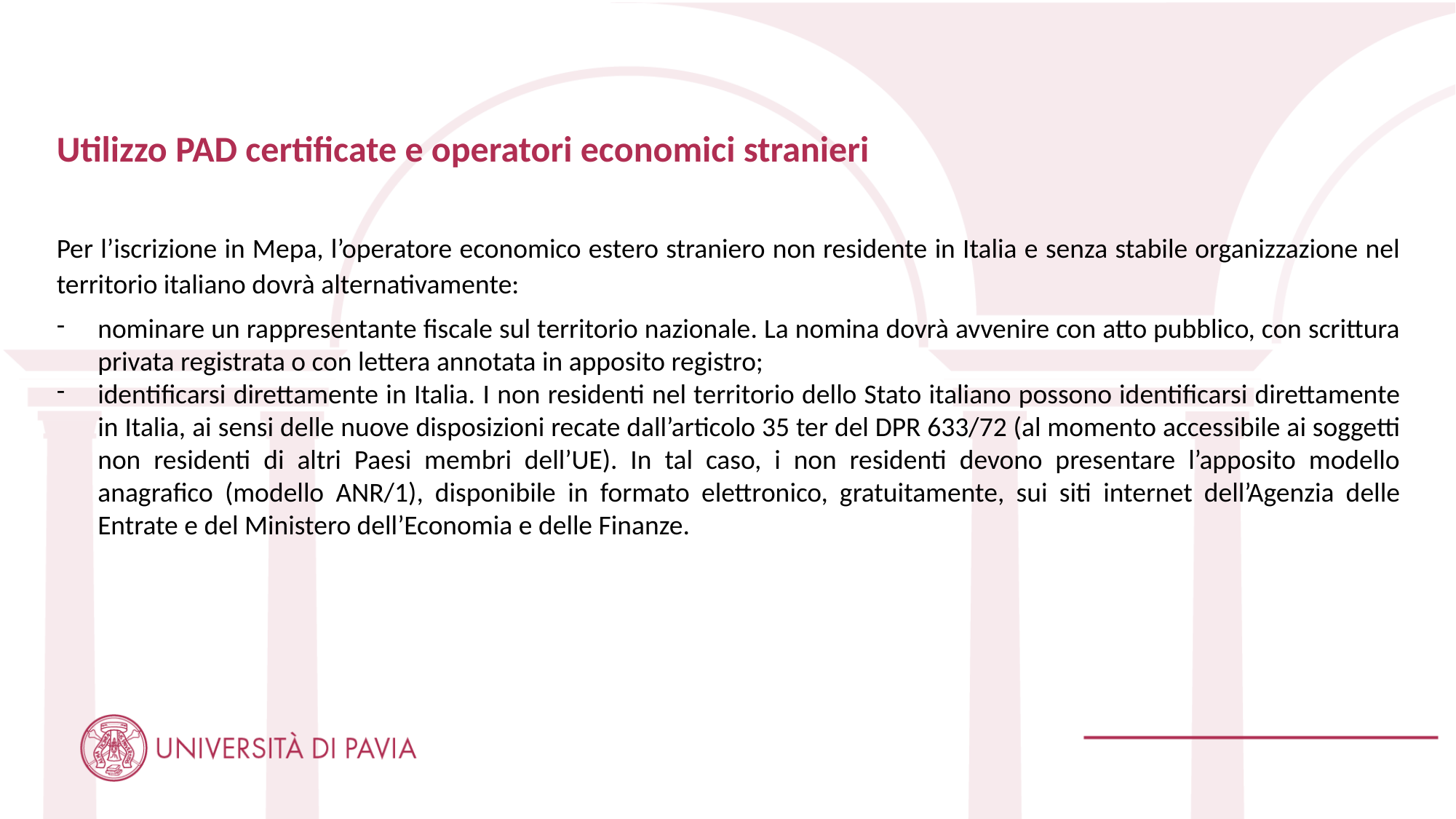

Utilizzo PAD certificate e operatori economici stranieri

Per l’iscrizione in Mepa, l’operatore economico estero straniero non residente in Italia e senza stabile organizzazione nel territorio italiano dovrà alternativamente:
nominare un rappresentante fiscale sul territorio nazionale. La nomina dovrà avvenire con atto pubblico, con scrittura privata registrata o con lettera annotata in apposito registro;
identificarsi direttamente in Italia. I non residenti nel territorio dello Stato italiano possono identificarsi direttamente in Italia, ai sensi delle nuove disposizioni recate dall’articolo 35 ter del DPR 633/72 (al momento accessibile ai soggetti non residenti di altri Paesi membri dell’UE). In tal caso, i non residenti devono presentare l’apposito modello anagrafico (modello ANR/1), disponibile in formato elettronico, gratuitamente, sui siti internet dell’Agenzia delle Entrate e del Ministero dell’Economia e delle Finanze.